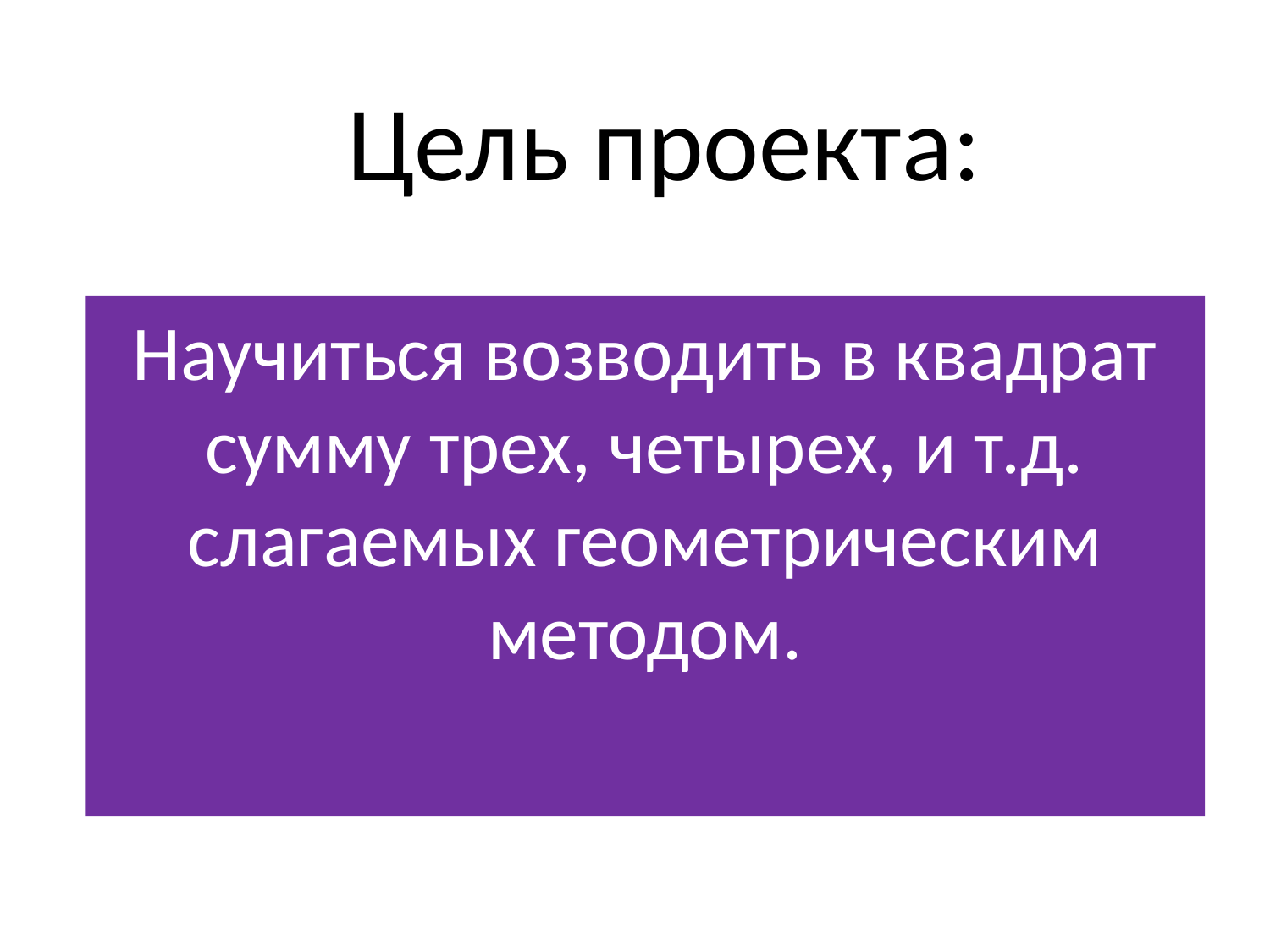

# Цель проекта:
Научиться возводить в квадрат сумму трех, четырех, и т.д. слагаемых геометрическим методом.